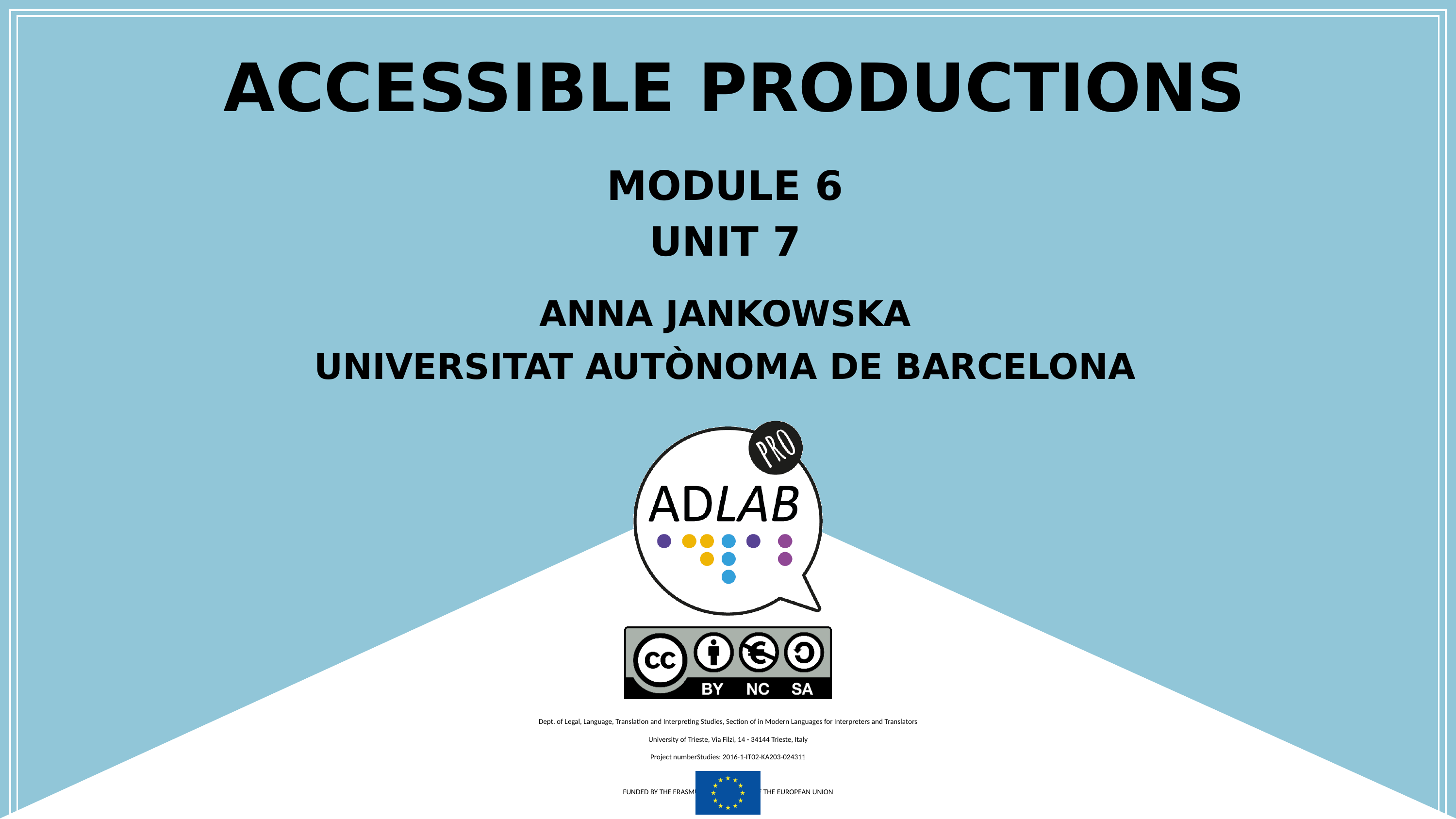

# Accessible productions
Module 6
Unit 7
Anna jankowska
Universitat autÒnoma de barcelona